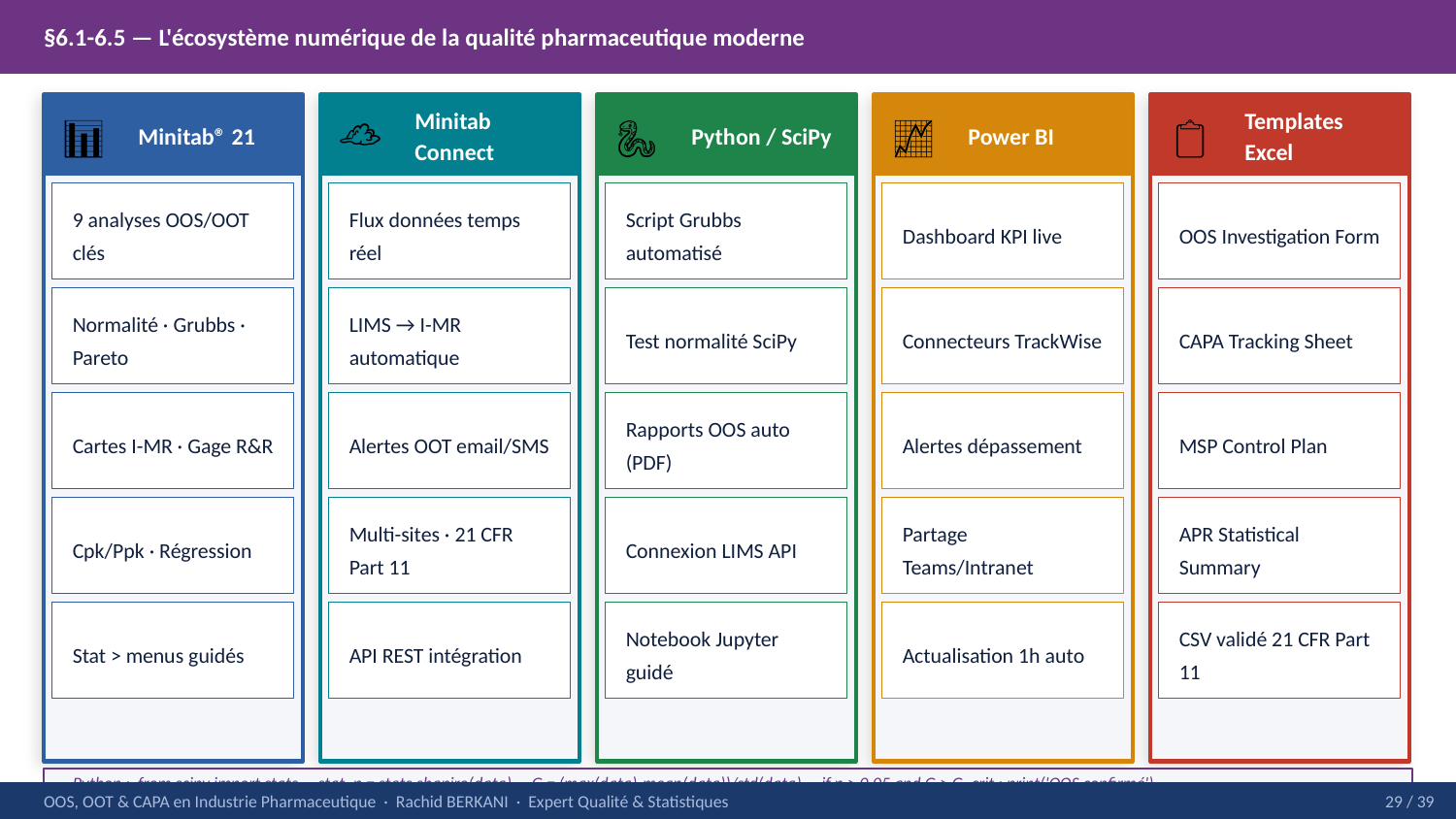

§6.1-6.5 — L'écosystème numérique de la qualité pharmaceutique moderne

📊
Minitab® 21

☁
Minitab Connect

🐍
Python / SciPy

📈
Power BI

📋
Templates Excel

9 analyses OOS/OOT clés
Flux données temps réel
Script Grubbs automatisé
Dashboard KPI live
OOS Investigation Form

Normalité · Grubbs · Pareto
LIMS → I-MR automatique
Test normalité SciPy
Connecteurs TrackWise
CAPA Tracking Sheet

Cartes I-MR · Gage R&R
Alertes OOT email/SMS
Rapports OOS auto (PDF)
Alertes dépassement
MSP Control Plan

Cpk/Ppk · Régression
Multi-sites · 21 CFR Part 11
Connexion LIMS API
Partage Teams/Intranet
APR Statistical Summary

Stat > menus guidés
API REST intégration
Notebook Jupyter guidé
Actualisation 1h auto
CSV validé 21 CFR Part 11

Python :  from scipy import stats  ·  stat, p = stats.shapiro(data)  ·  G = (max(data)-mean(data))/std(data)  ·  if p > 0.05 and G > G_crit : print('OOS confirmé')

OOS, OOT & CAPA en Industrie Pharmaceutique  ·  Rachid BERKANI  ·  Expert Qualité & Statistiques
29 / 39